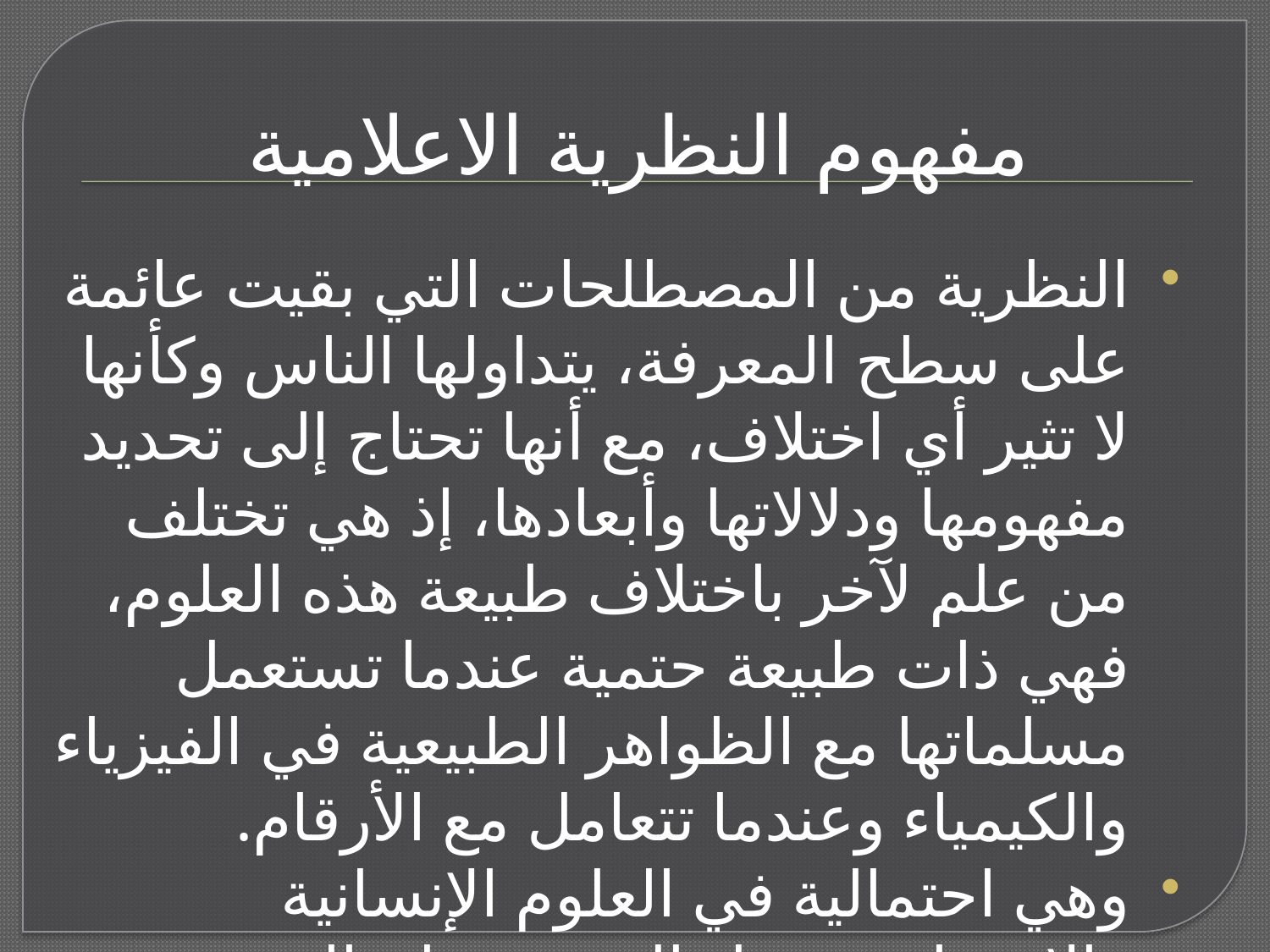

# مفهوم النظرية الاعلامية
النظرية من المصطلحات التي بقيت عائمة على سطح المعرفة، يتداولها الناس وكأنها لا تثير أي اختلاف، مع أنها تحتاج إلى تحديد مفهومها ودلالاتها وأبعادها، إذ هي تختلف من علم لآخر باختلاف طبيعة هذه العلوم، فهي ذات طبيعة حتمية عندما تستعمل مسلماتها مع الظواهر الطبيعية في الفيزياء والكيمياء وعندما تتعامل مع الأرقام.
وهي احتمالية في العلوم الإنسانية والاجتماعية، مثل التربية وعلم النفس والاجتماع والإعلام وغيرها.